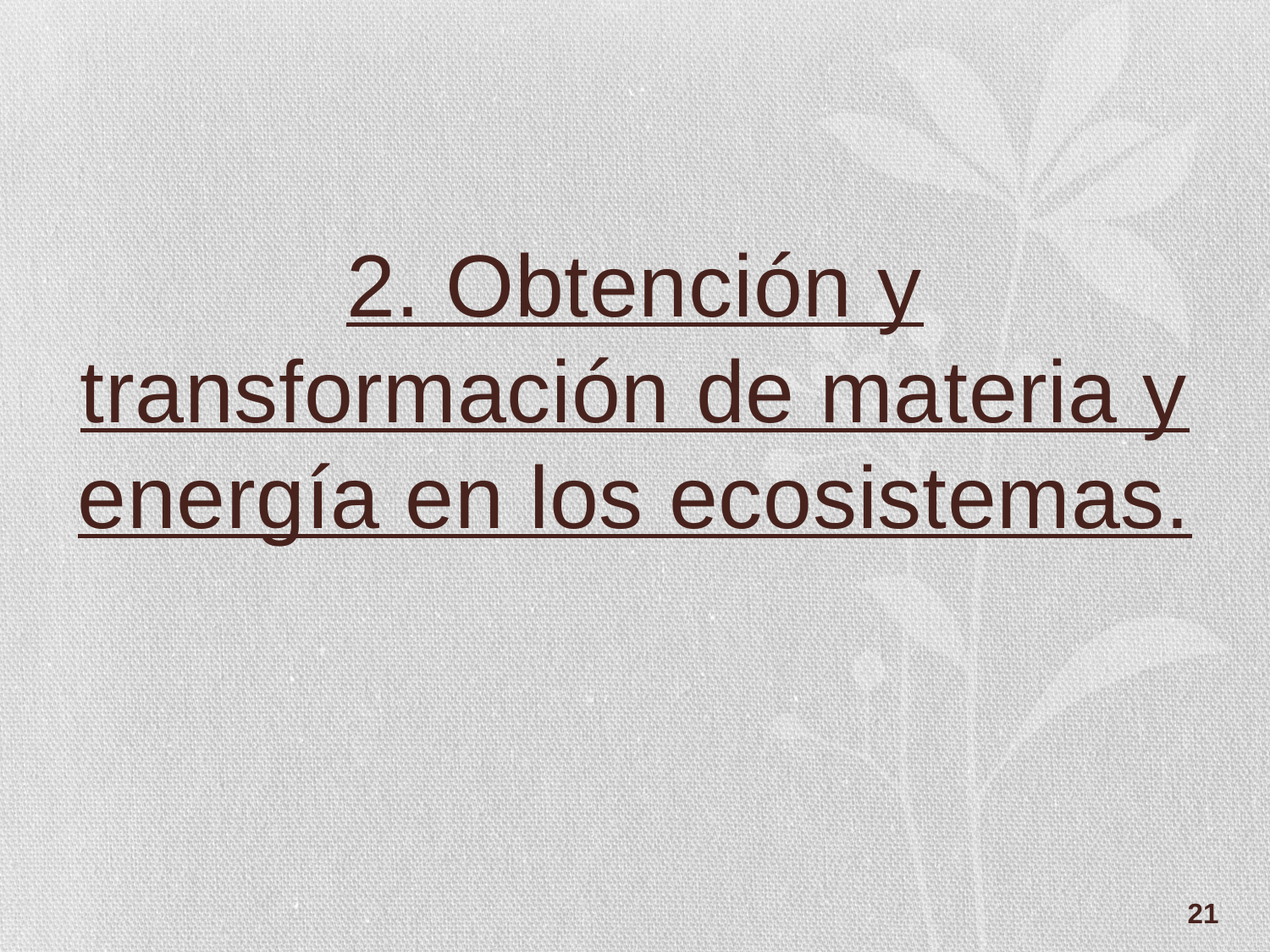

2. Obtención y transformación de materia y energía en los ecosistemas.
21